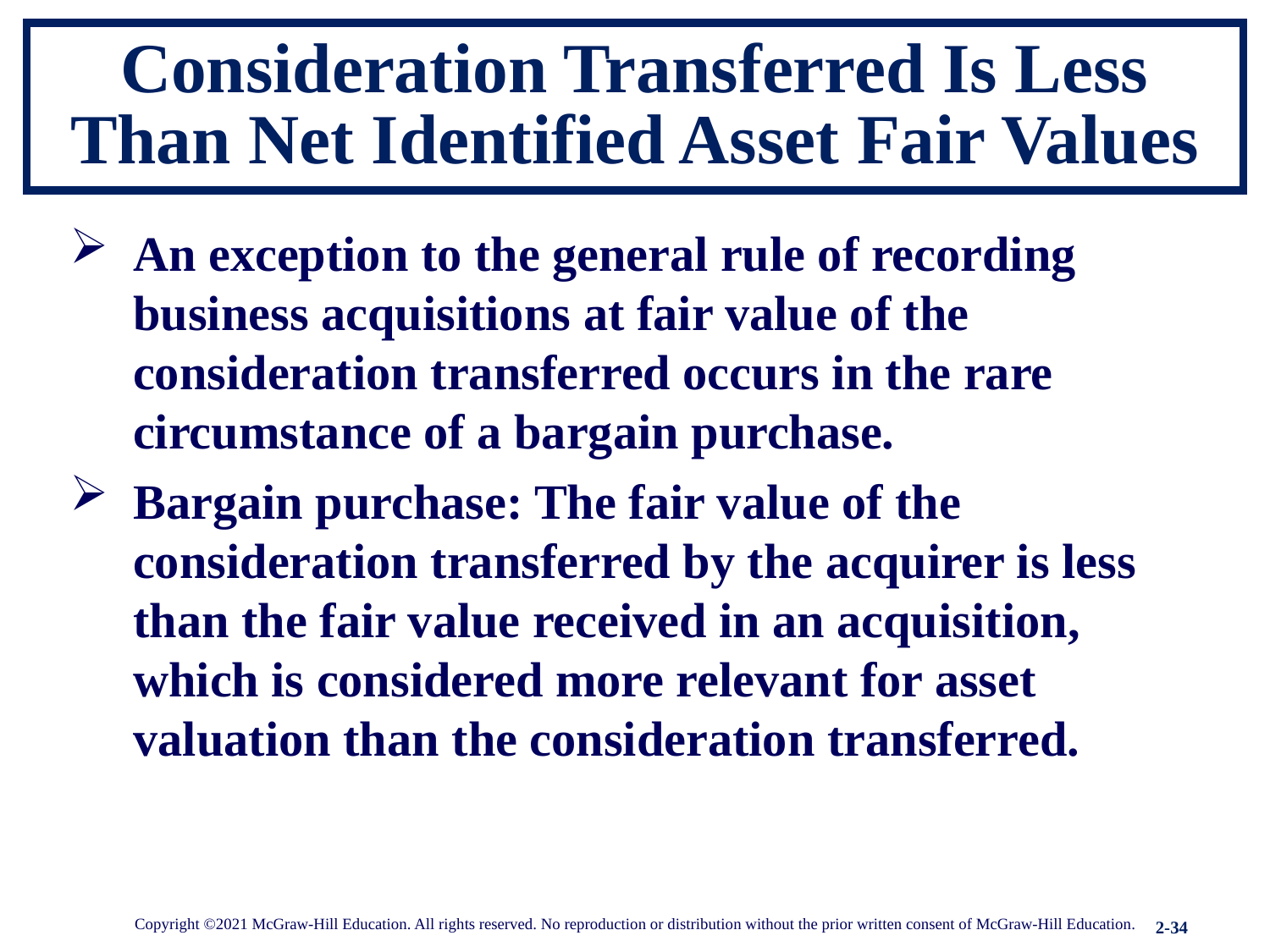

# Consideration Transferred Is Less Than Net Identified Asset Fair Values
An exception to the general rule of recording business acquisitions at fair value of the consideration transferred occurs in the rare circumstance of a bargain purchase.
Bargain purchase: The fair value of the consideration transferred by the acquirer is less than the fair value received in an acquisition, which is considered more relevant for asset valuation than the consideration transferred.
Copyright ©2021 McGraw-Hill Education. All rights reserved. No reproduction or distribution without the prior written consent of McGraw-Hill Education.
2-34